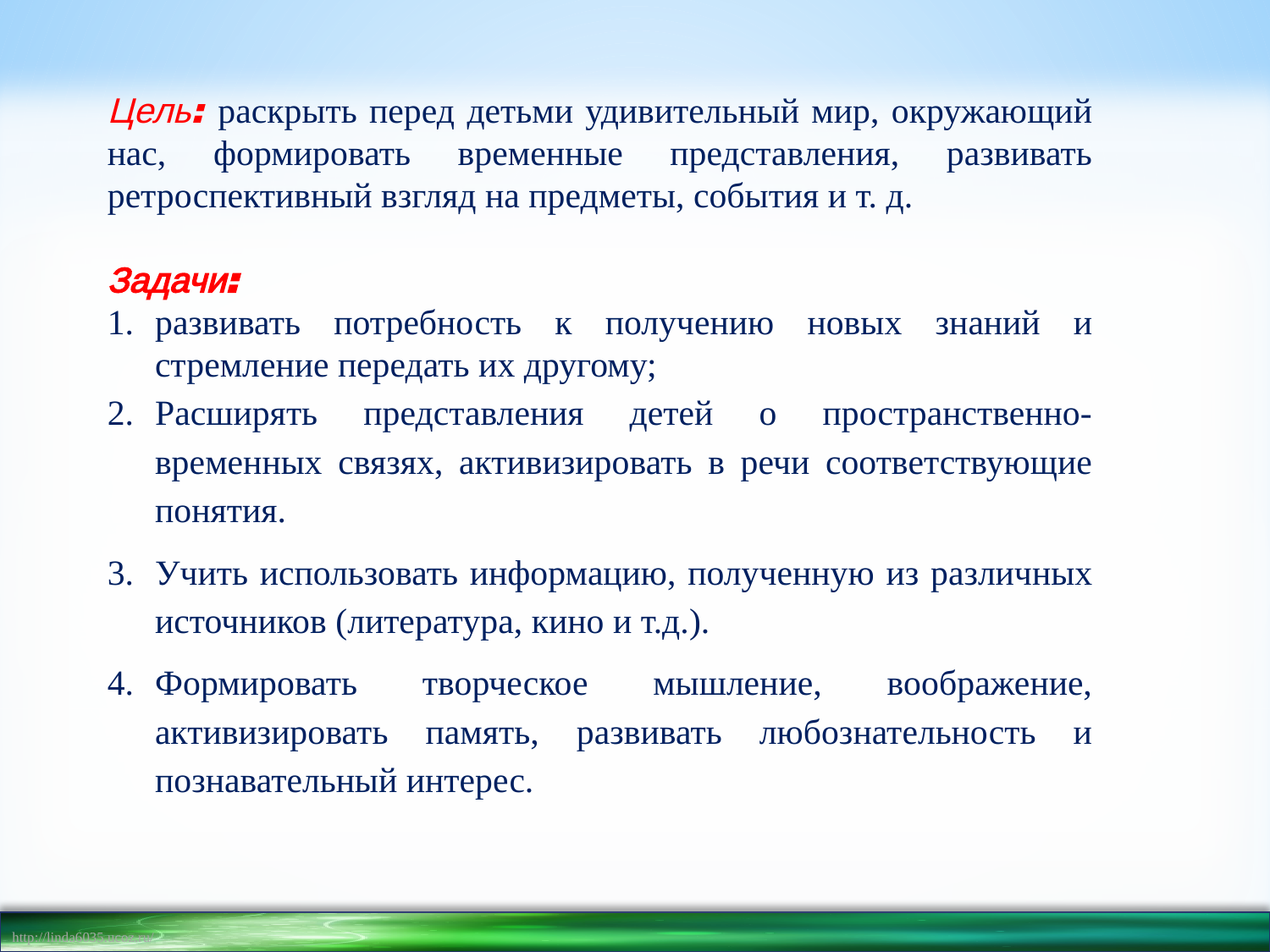

Цель: раскрыть перед детьми удивительный мир, окружающий нас, формировать временные представления, развивать ретроспективный взгляд на предметы, события и т. д.

Задачи:
развивать потребность к получению новых знаний и стремление передать их другому;
Расширять представления детей о пространственно-временных связях, активизировать в речи соответствующие понятия.
Учить использовать информацию, полученную из различных источников (литература, кино и т.д.).
Формировать творческое мышление, воображение, активизировать память, развивать любознательность и познавательный интерес.